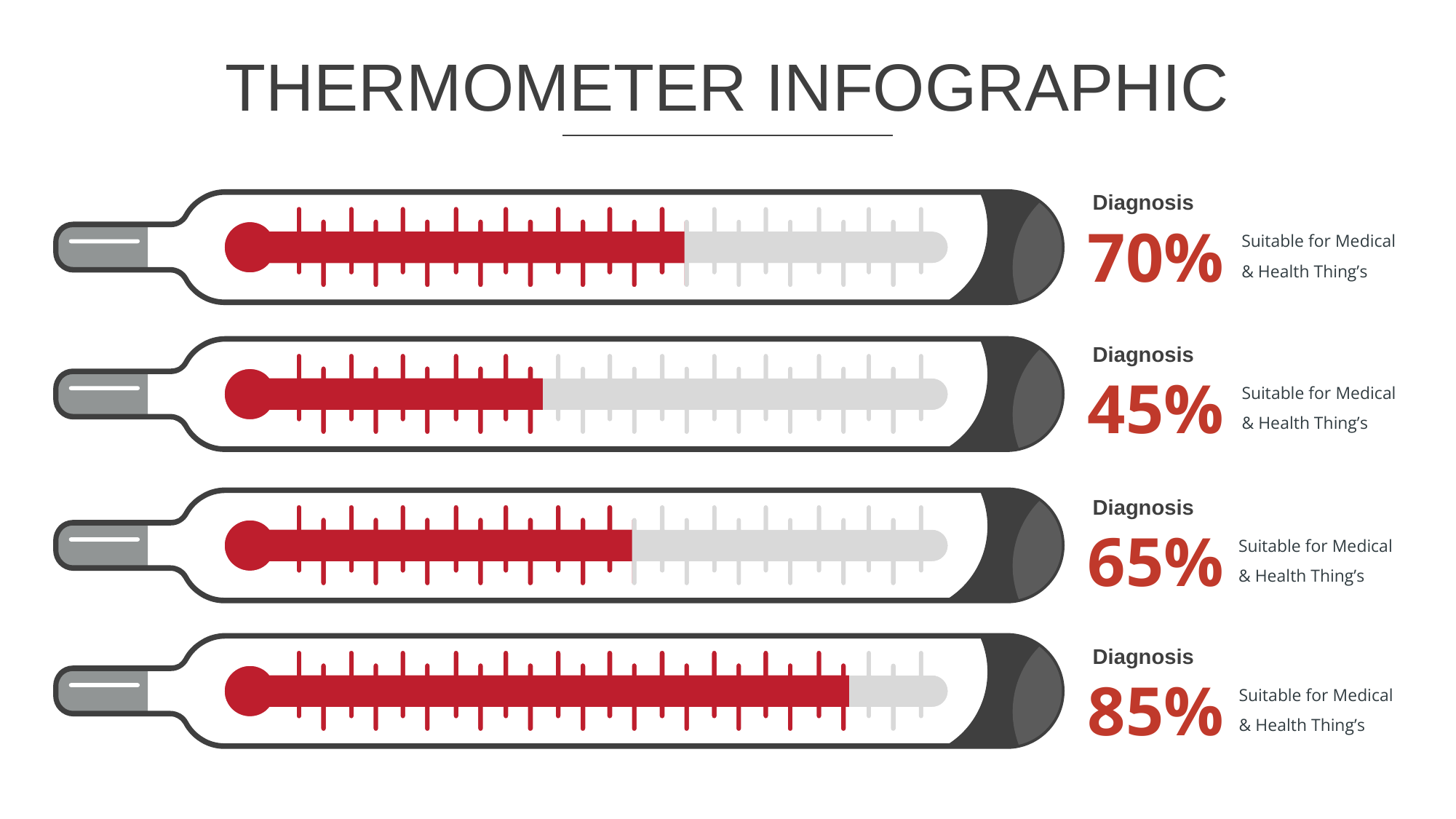

# THERMOMETER INFOGRAPHIC
Diagnosis

70%
Suitable for Medical
& Health Thing’s
Diagnosis

45%
Suitable for Medical
& Health Thing’s

Diagnosis

65%
Suitable for Medical
& Health Thing’s

Diagnosis

85%
Suitable for Medical
& Health Thing’s